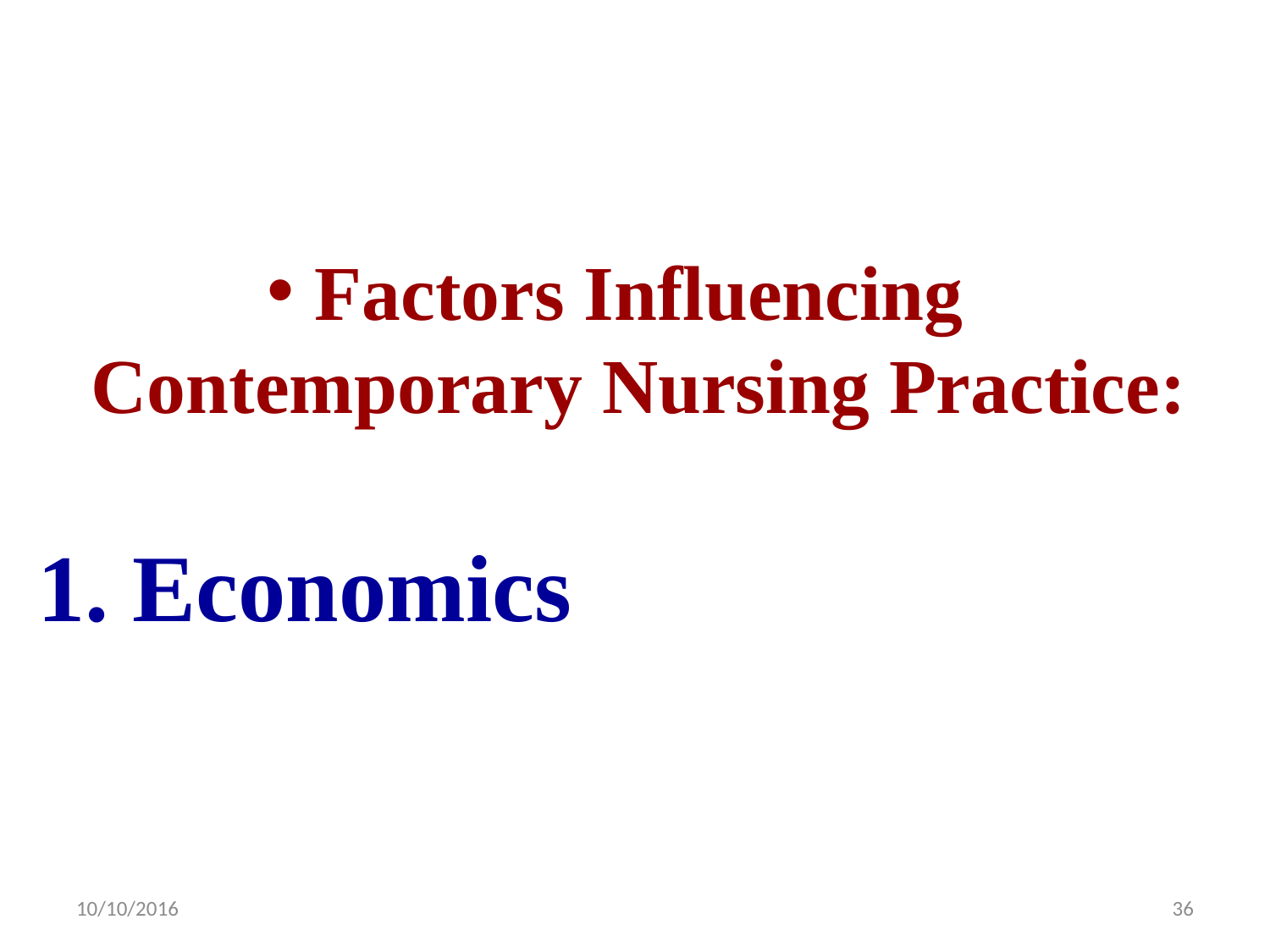

Factors Influencing Contemporary Nursing Practice:

1. Economics
10/10/2016
36